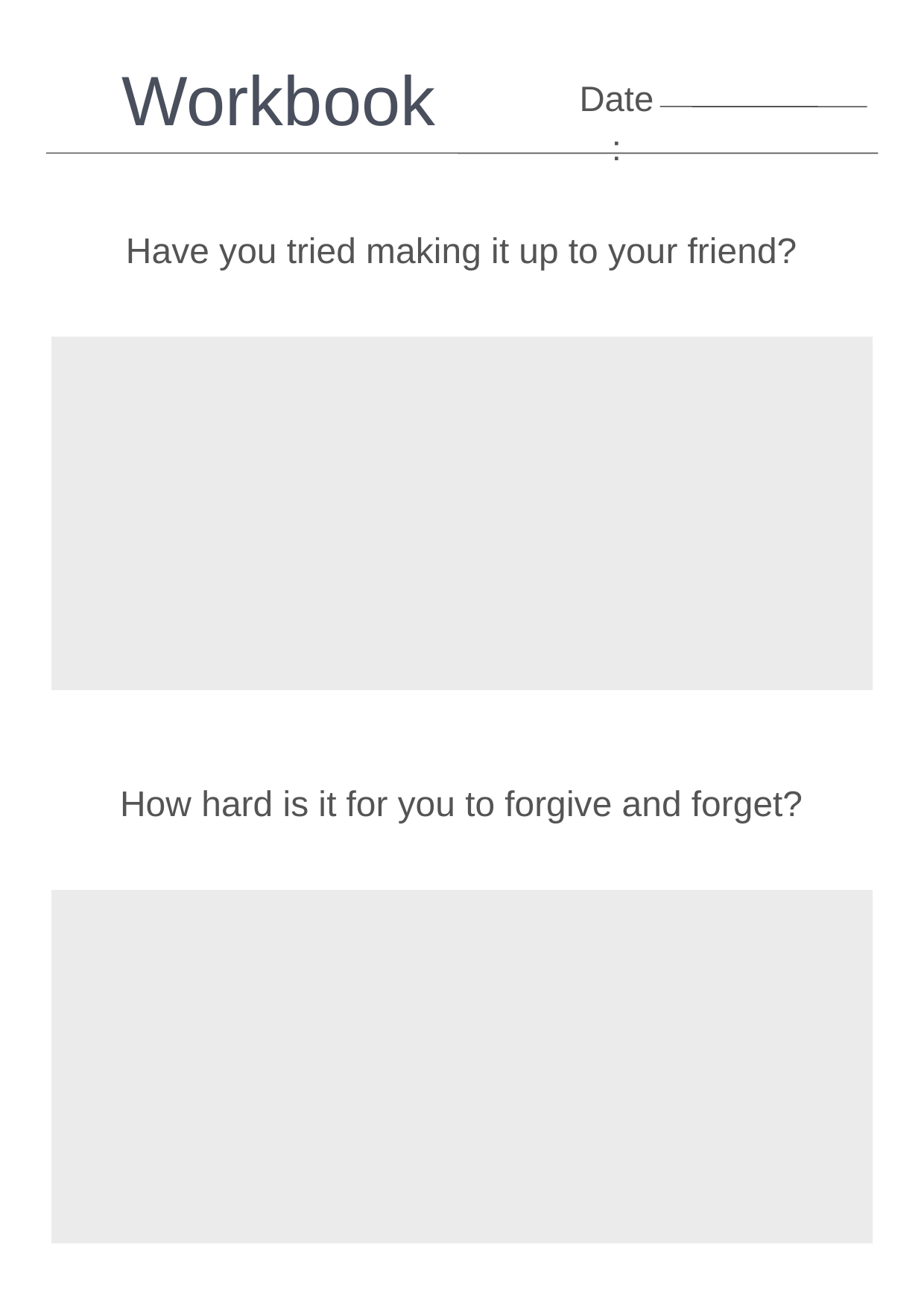

Workbook
Date:

Have you tried making it up to your friend?

How hard is it for you to forgive and forget?